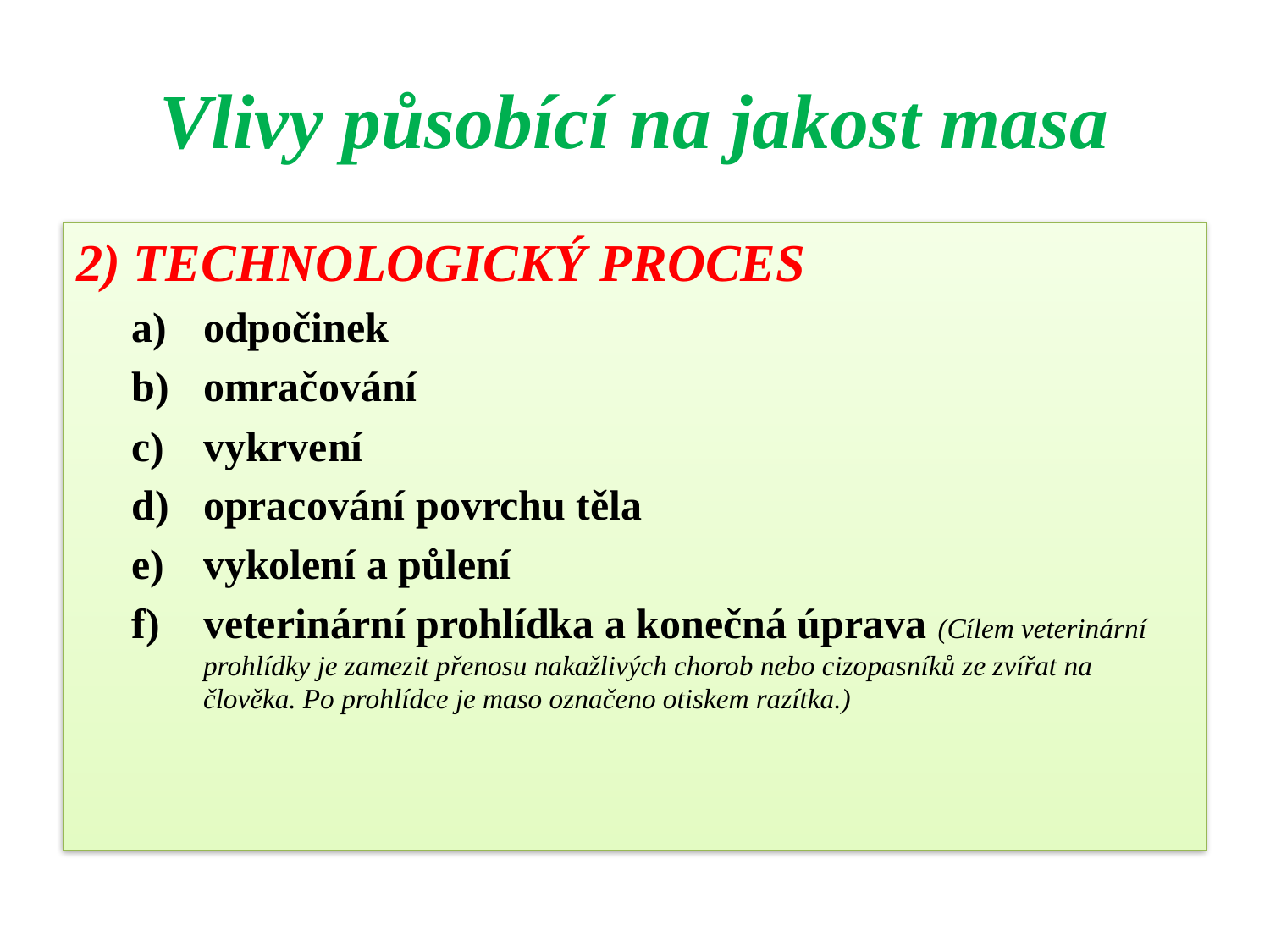

# Vlivy působící na jakost masa
2) TECHNOLOGICKÝ PROCES
odpočinek
omračování
vykrvení
opracování povrchu těla
vykolení a půlení
veterinární prohlídka a konečná úprava (Cílem veterinární prohlídky je zamezit přenosu nakažlivých chorob nebo cizopasníků ze zvířat na člověka. Po prohlídce je maso označeno otiskem razítka.)